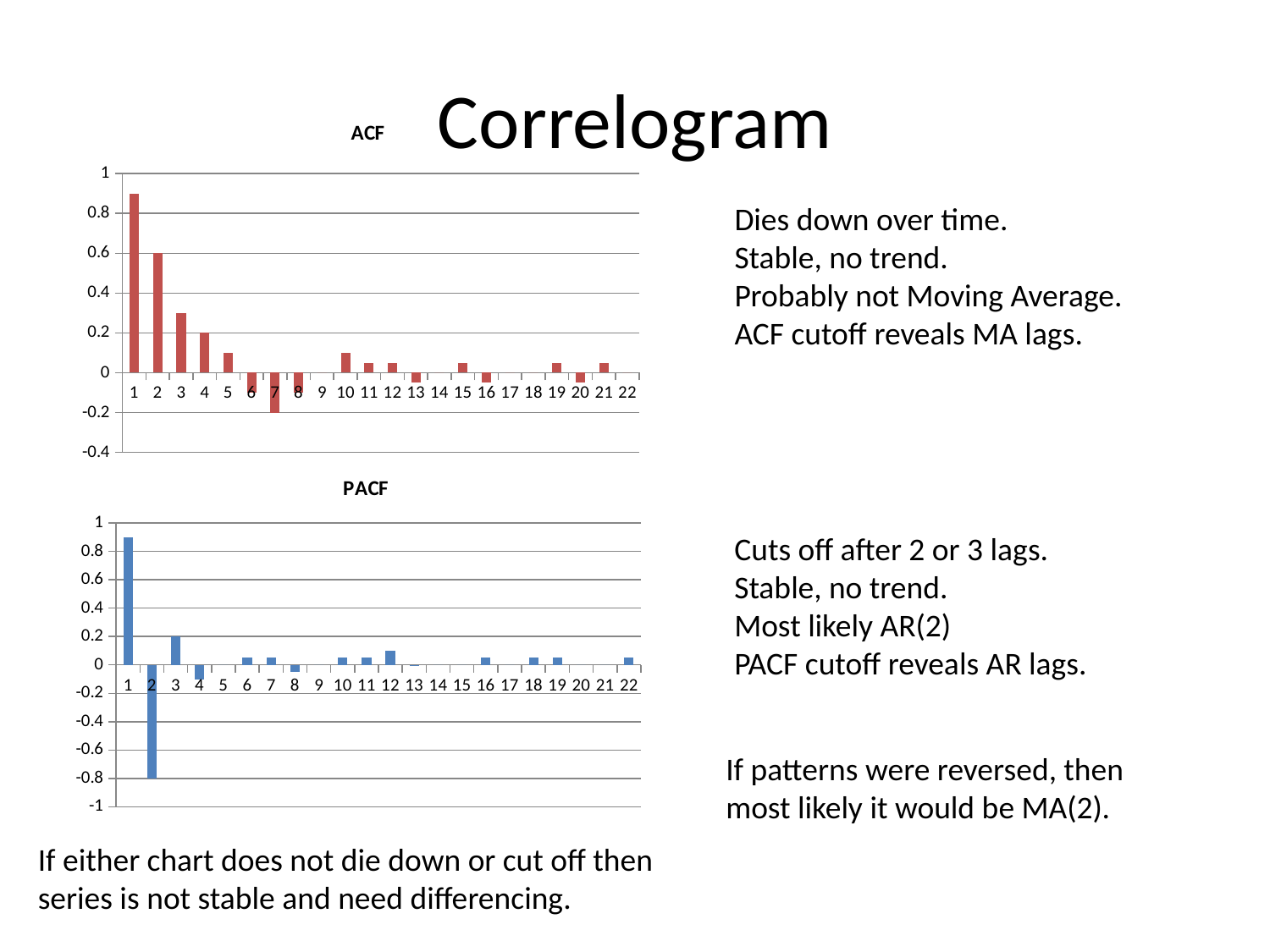

# Correlogram

### Chart:

| Category | ACF |
|---|---|
| 1 | 0.9 |
| 2 | 0.6000000000000006 |
| 3 | 0.3000000000000003 |
| 4 | 0.2 |
| 5 | 0.1 |
| 6 | -0.1 |
| 7 | -0.2 |
| 8 | -0.1 |
| 9 | 0.0 |
| 10 | 0.1 |
| 11 | 0.05 |
| 12 | 0.05 |
| 13 | -0.05 |
| 14 | 0.0 |
| 15 | 0.05 |
| 16 | -0.05 |
| 17 | 0.0 |
| 18 | 0.0 |
| 19 | 0.05 |
| 20 | -0.05 |
| 21 | 0.05 |
| 22 | 0.0 |
Dies down over time.
Stable, no trend.
Probably not Moving Average.
ACF cutoff reveals MA lags.

### Chart:

| Category | PACF |
|---|---|
| 1 | 0.9 |
| 2 | -0.8 |
| 3 | 0.2 |
| 4 | -0.1 |
| 5 | 0.0 |
| 6 | 0.05 |
| 7 | 0.05 |
| 8 | -0.05 |
| 9 | 0.0 |
| 10 | 0.05 |
| 11 | 0.05 |
| 12 | 0.1 |
| 13 | -0.010000000000000005 |
| 14 | 0.0 |
| 15 | 0.0 |
| 16 | 0.05 |
| 17 | 0.0 |
| 18 | 0.05 |
| 19 | 0.05 |
| 20 | 0.0 |
| 21 | 0.0 |
| 22 | 0.05 |
Cuts off after 2 or 3 lags.
Stable, no trend.
Most likely AR(2)
PACF cutoff reveals AR lags.
If patterns were reversed, then  most likely it would be MA(2).
If either chart does not die down or cut off then series is not stable and need differencing.